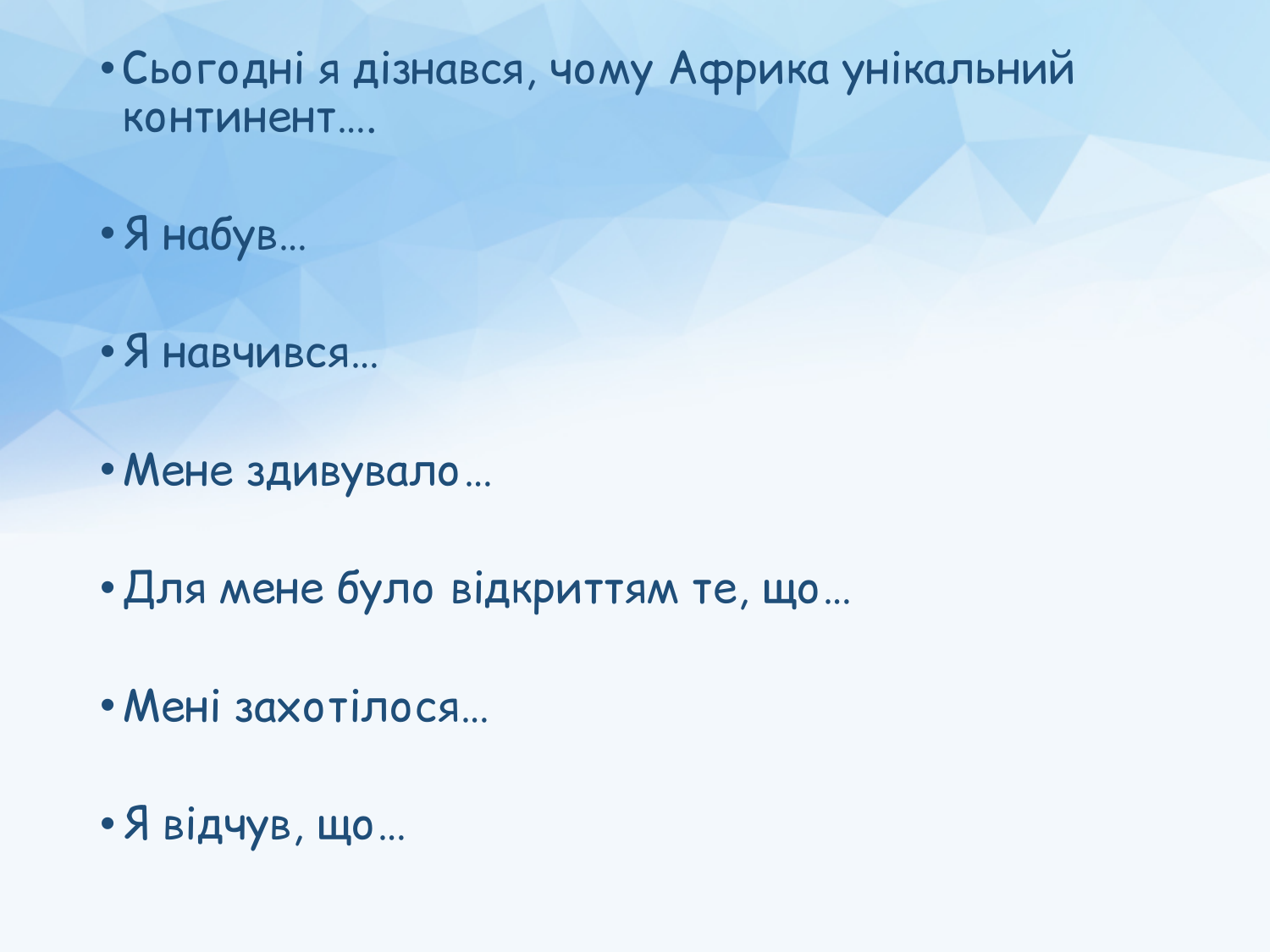

Сьогодні я дізнався, чому Африка унікальний континент….

Я набув…

Я навчився…

Мене здивувало…

Для мене було відкриттям те, що…

Мені захотілося…

Я відчув, що…